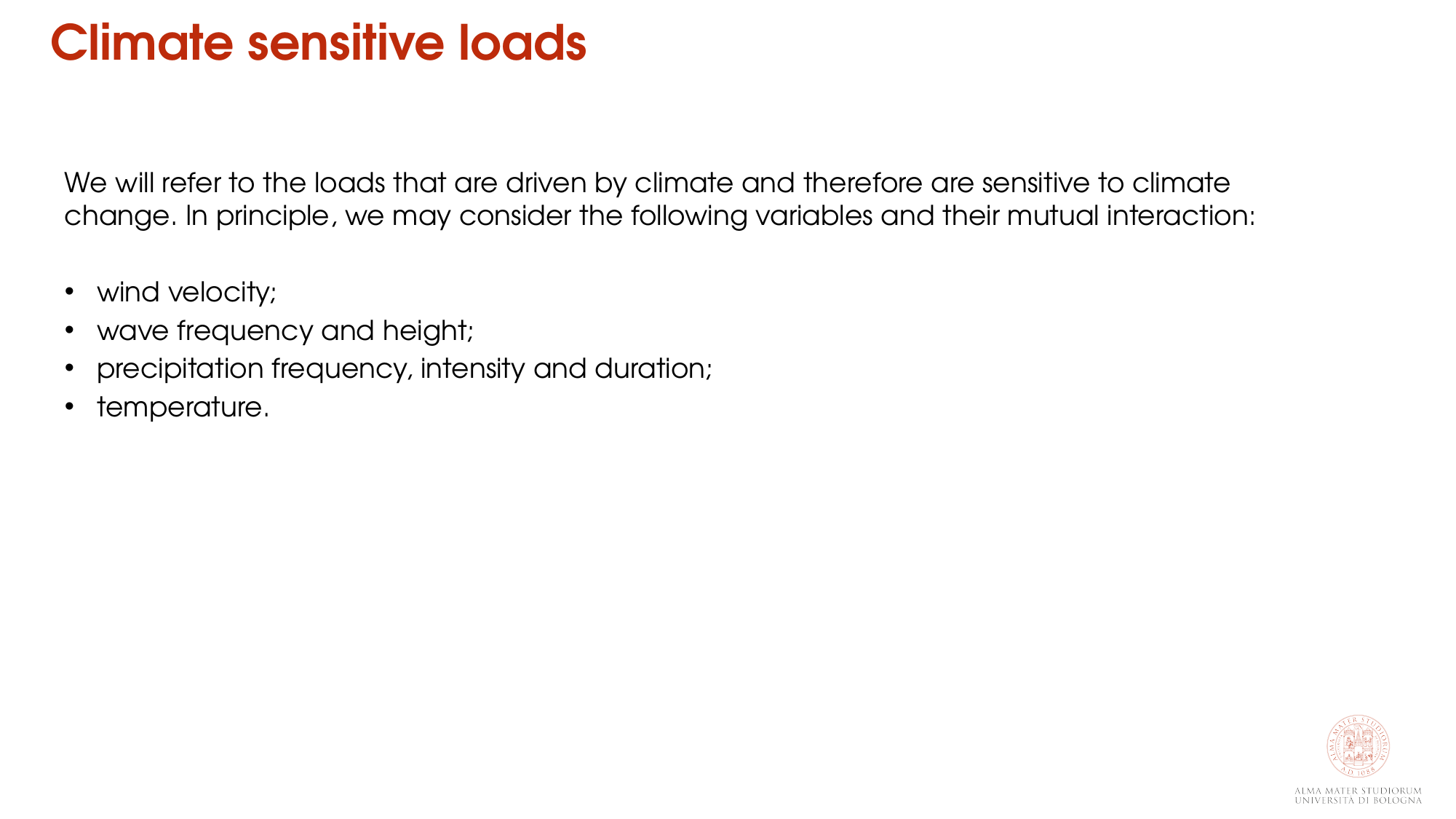

Climate sensitive loads
We will refer to the loads that are driven by climate and therefore are sensitive to climate change. In principle, we may consider the following variables and their mutual interaction:

wind velocity;
wave frequency and height;
precipitation frequency, intensity and duration;
temperature.